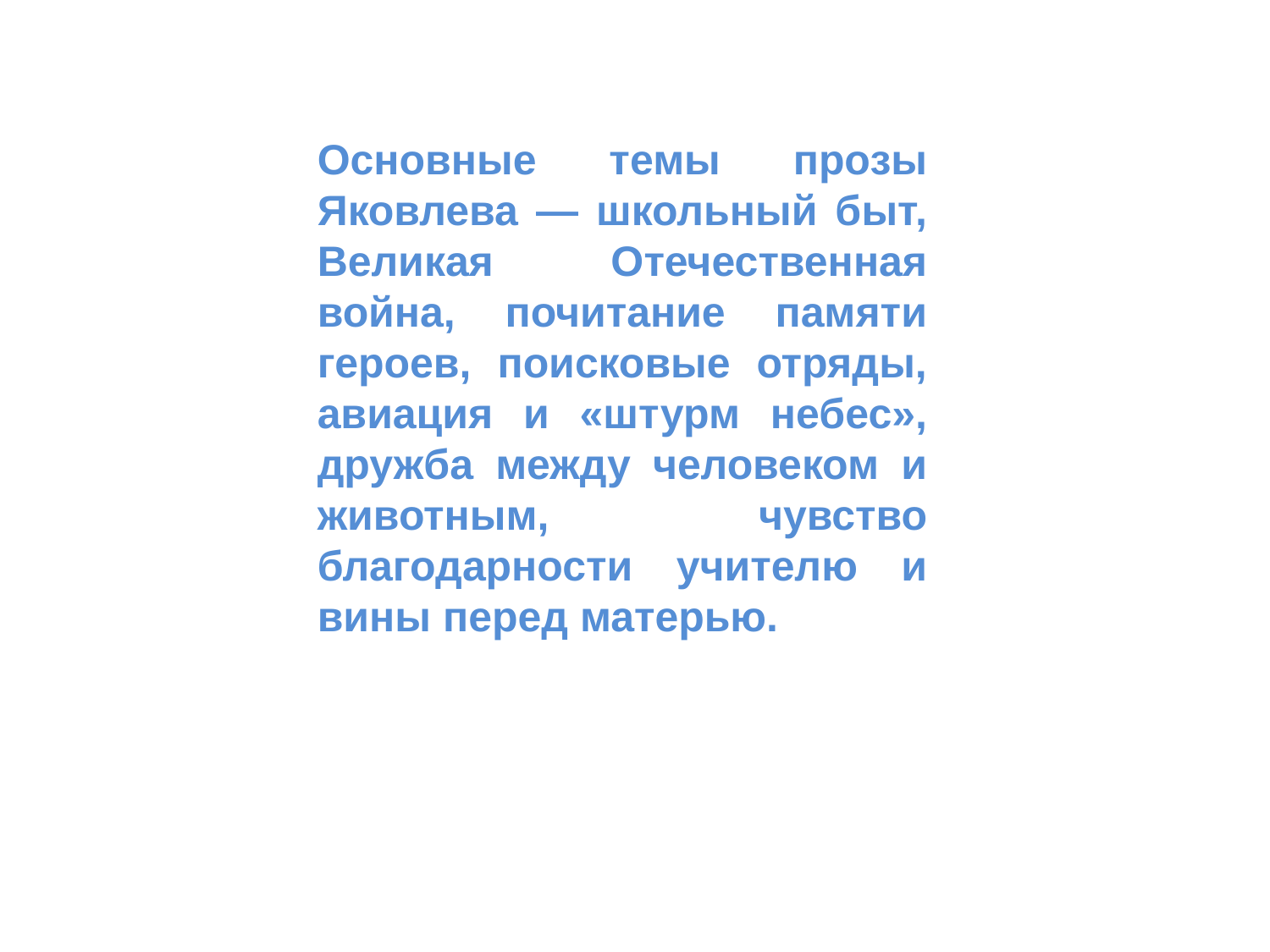

Основные темы прозы Яковлева — школьный быт, Великая Отечественная война, почитание памяти героев, поисковые отряды, авиация и «штурм небес», дружба между человеком и животным, чувство благодарности учителю и вины перед матерью.